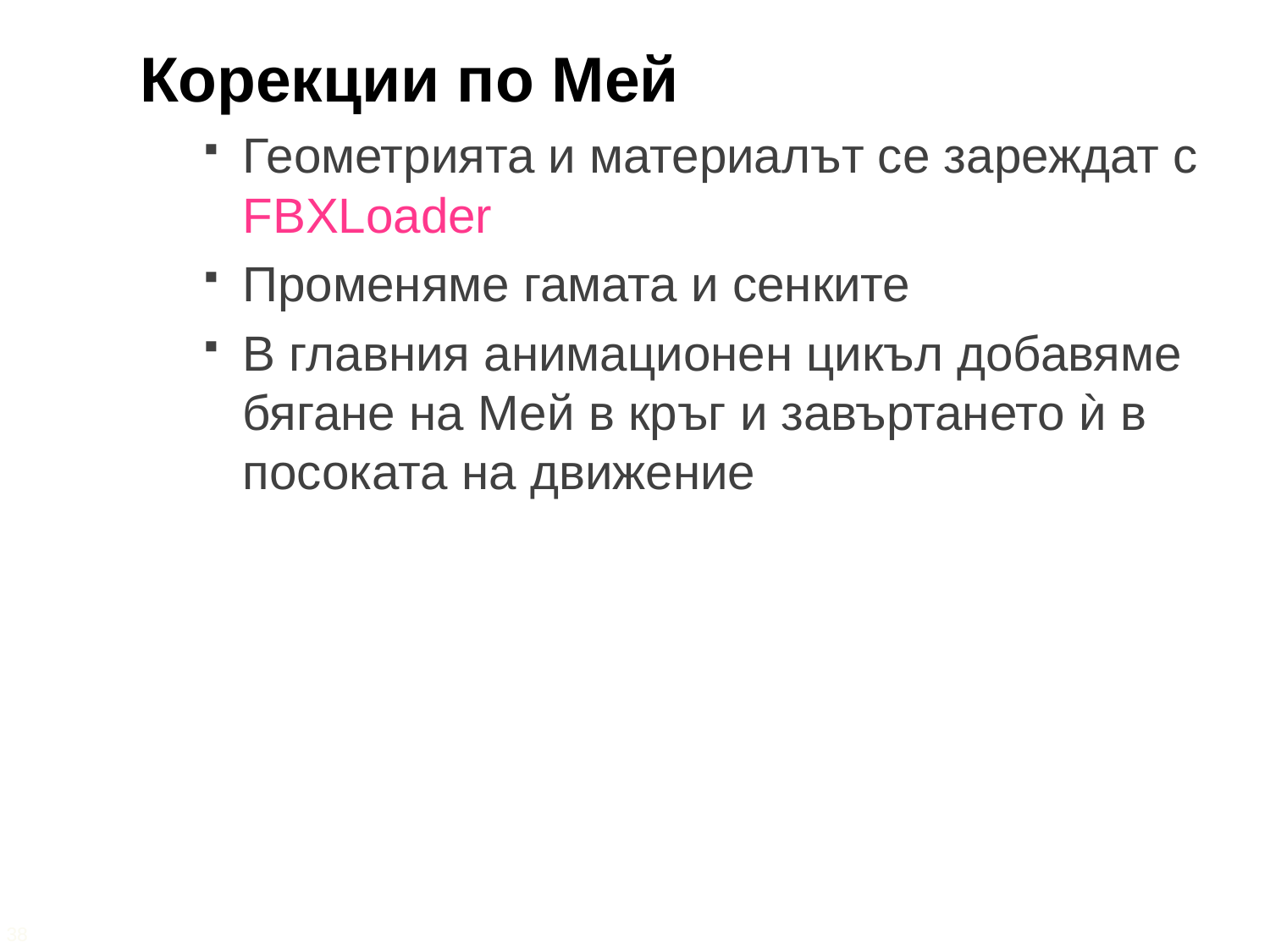

Корекции по Мей
Геометрията и материалът се зареждат с FBXLoader
Променяме гамата и сенките
В главния анимационен цикъл добавяме бягане на Мей в кръг и завъртането ѝ в посоката на движение